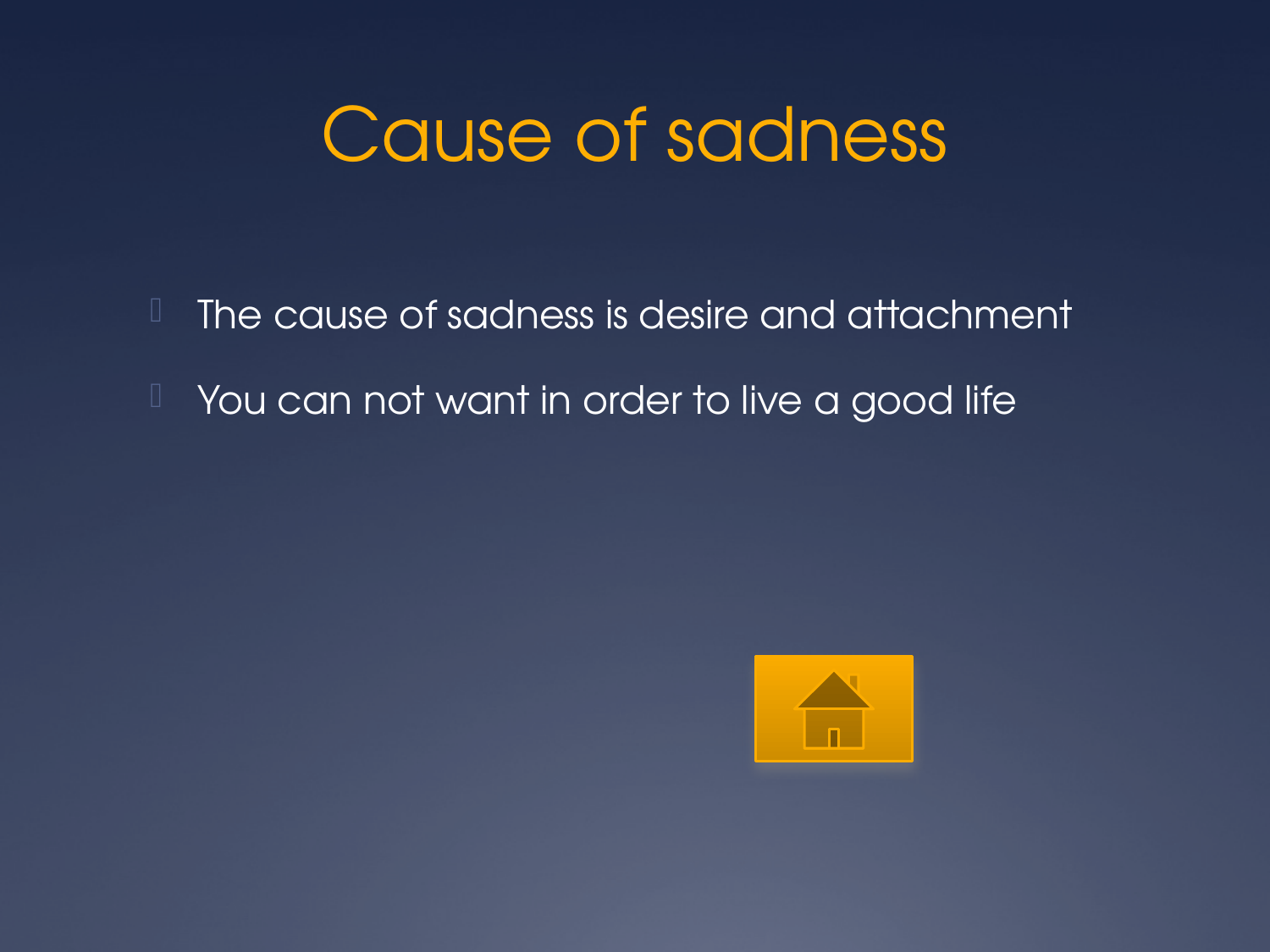

# Cause of sadness
The cause of sadness is desire and attachment
You can not want in order to live a good life